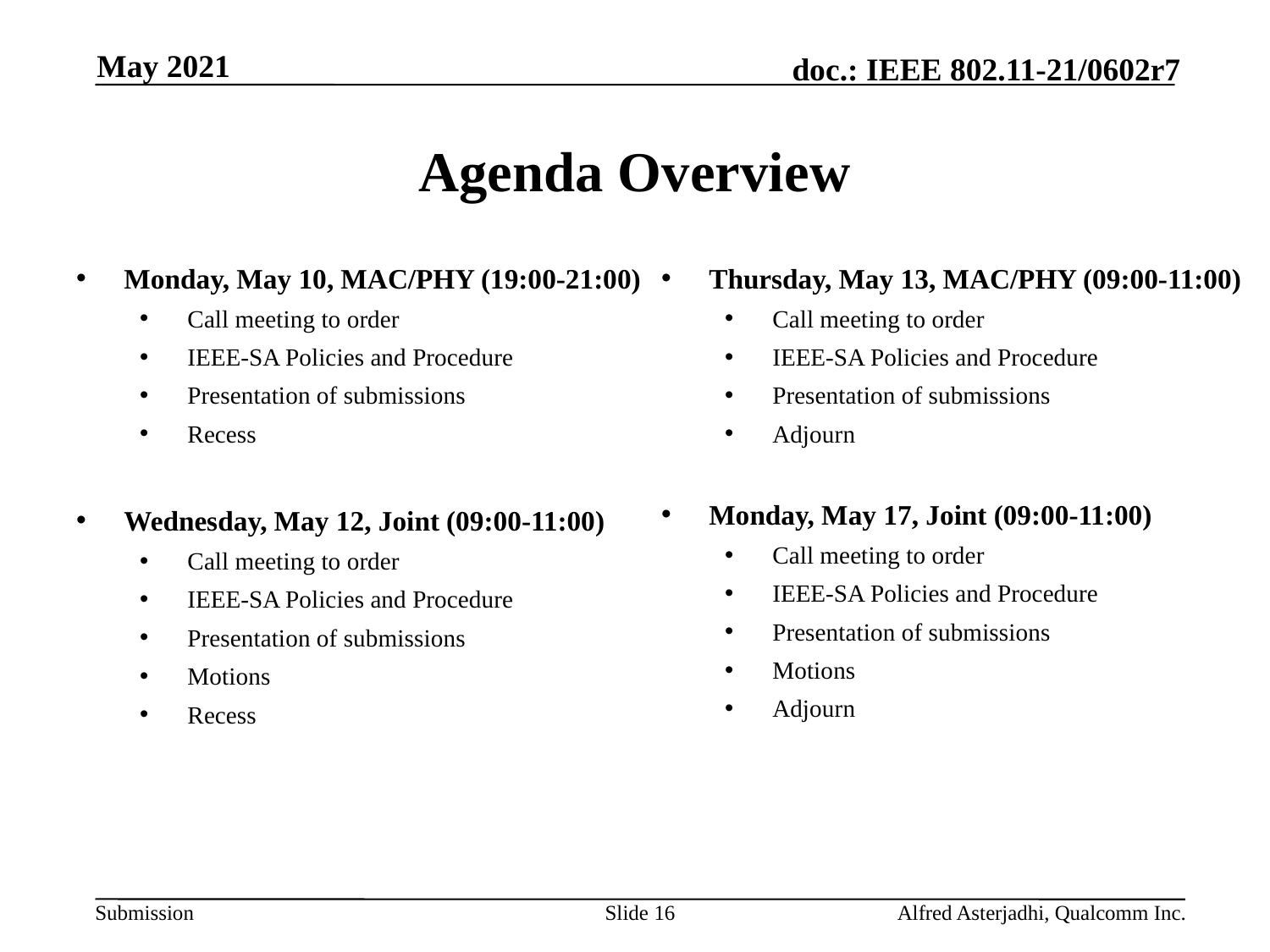

May 2021
# Agenda Overview
Monday, May 10, MAC/PHY (19:00-21:00)
Call meeting to order
IEEE-SA Policies and Procedure
Presentation of submissions
Recess

Wednesday, May 12, Joint (09:00-11:00)
Call meeting to order
IEEE-SA Policies and Procedure
Presentation of submissions
Motions
Recess

Thursday, May 13, MAC/PHY (09:00-11:00)
Call meeting to order
IEEE-SA Policies and Procedure
Presentation of submissions
Adjourn

Monday, May 17, Joint (09:00-11:00)
Call meeting to order
IEEE-SA Policies and Procedure
Presentation of submissions
Motions
Adjourn
Slide 16
Alfred Asterjadhi, Qualcomm Inc.